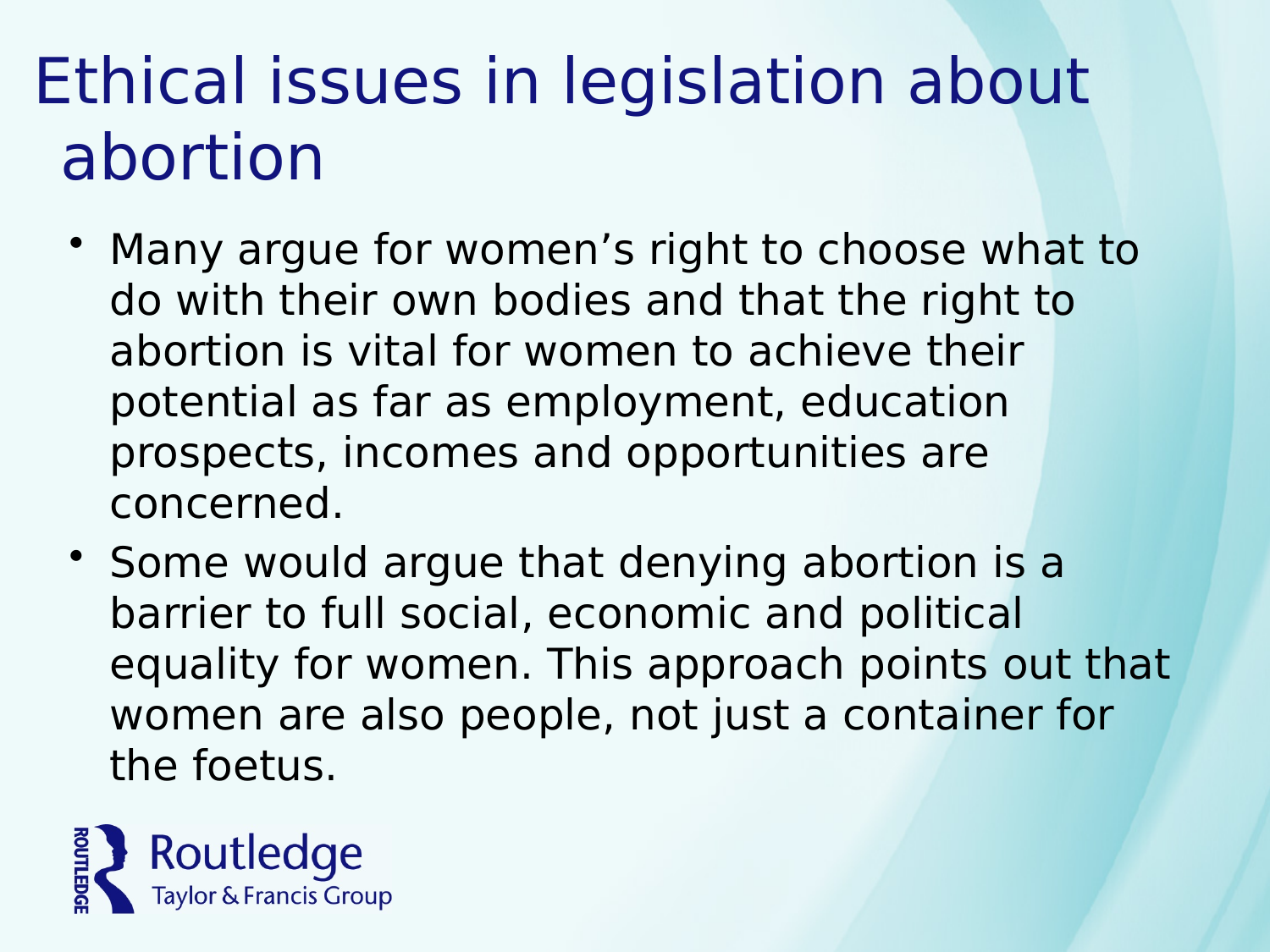

# Ethical issues in legislation about abortion
Many argue for women’s right to choose what to do with their own bodies and that the right to abortion is vital for women to achieve their potential as far as employment, education prospects, incomes and opportunities are concerned.
Some would argue that denying abortion is a barrier to full social, economic and political equality for women. This approach points out that women are also people, not just a container for the foetus.